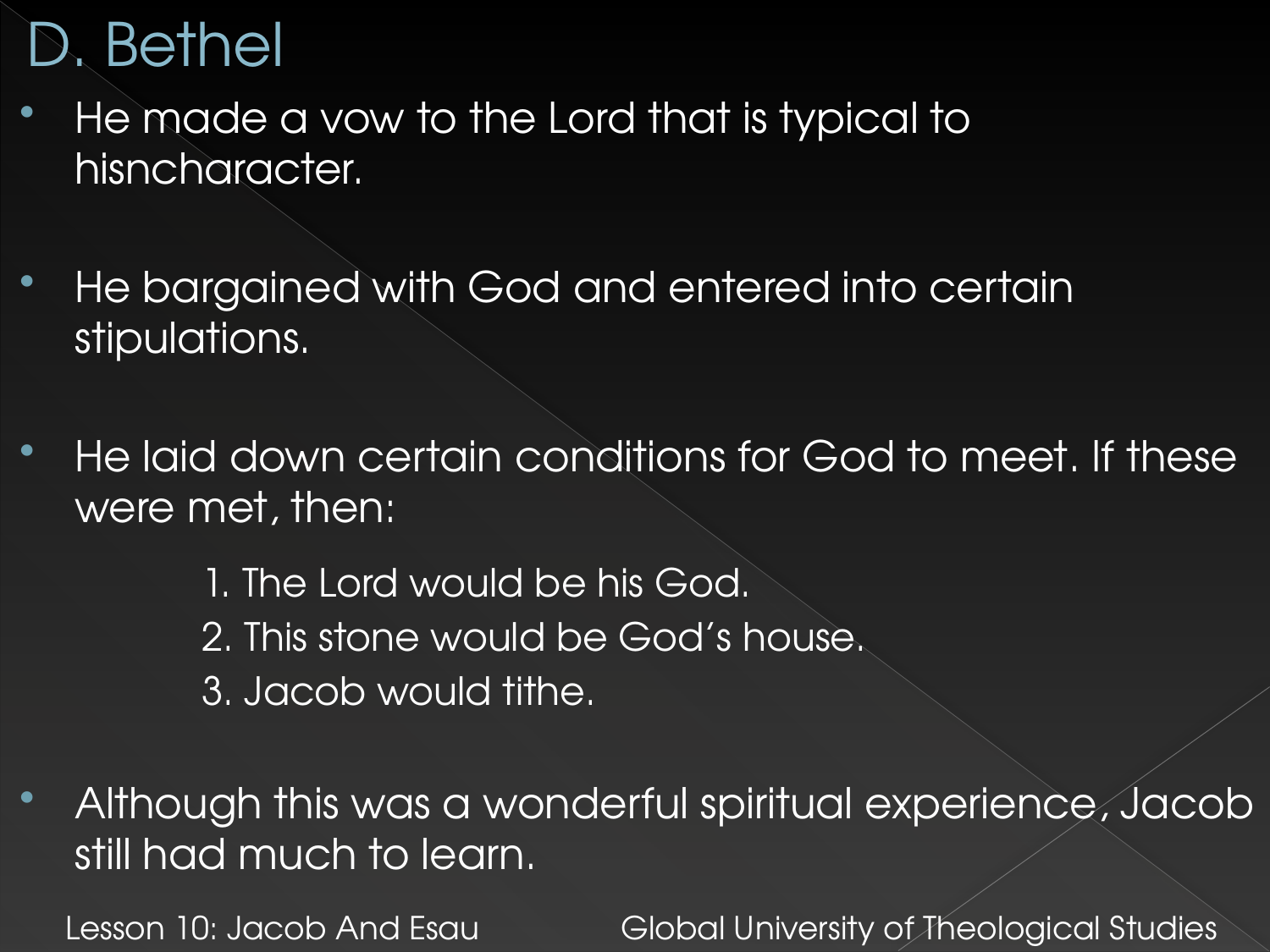

# D. Bethel
He made a vow to the Lord that is typical to hisncharacter.

He bargained with God and entered into certain stipulations.

He laid down certain conditions for God to meet. If these were met, then:

		1. The Lord would be his God.
		2. This stone would be God’s house.
		3. Jacob would tithe.

Although this was a wonderful spiritual experience, Jacob still had much to learn.
Lesson 10: Jacob And Esau                Global University of Theological Studies